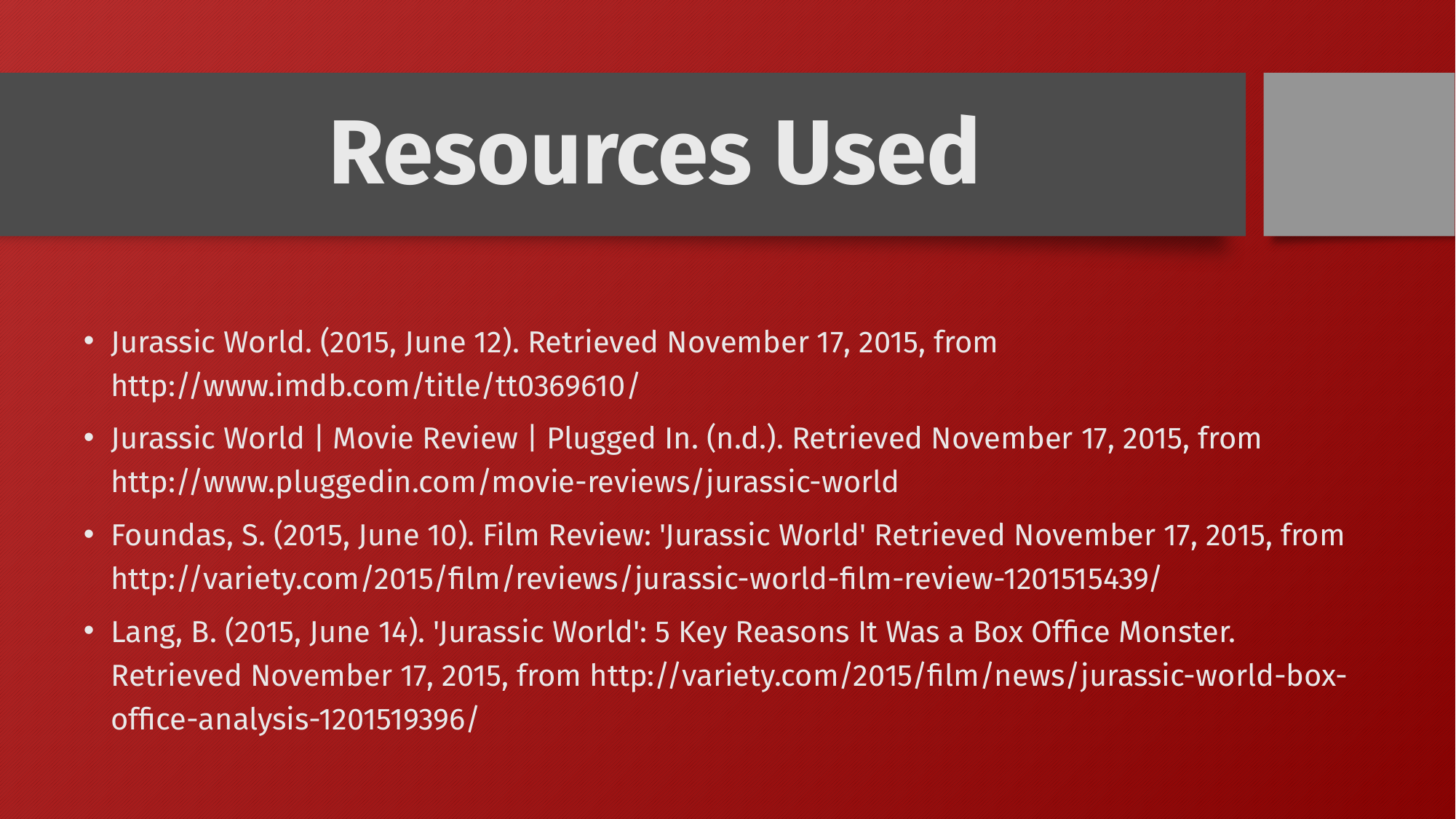

# Resources Used
Jurassic World. (2015, June 12). Retrieved November 17, 2015, from http://www.imdb.com/title/tt0369610/
Jurassic World | Movie Review | Plugged In. (n.d.). Retrieved November 17, 2015, from http://www.pluggedin.com/movie-reviews/jurassic-world
Foundas, S. (2015, June 10). Film Review: 'Jurassic World' Retrieved November 17, 2015, from http://variety.com/2015/film/reviews/jurassic-world-film-review-1201515439/
Lang, B. (2015, June 14). 'Jurassic World': 5 Key Reasons It Was a Box Office Monster. Retrieved November 17, 2015, from http://variety.com/2015/film/news/jurassic-world-box-office-analysis-1201519396/